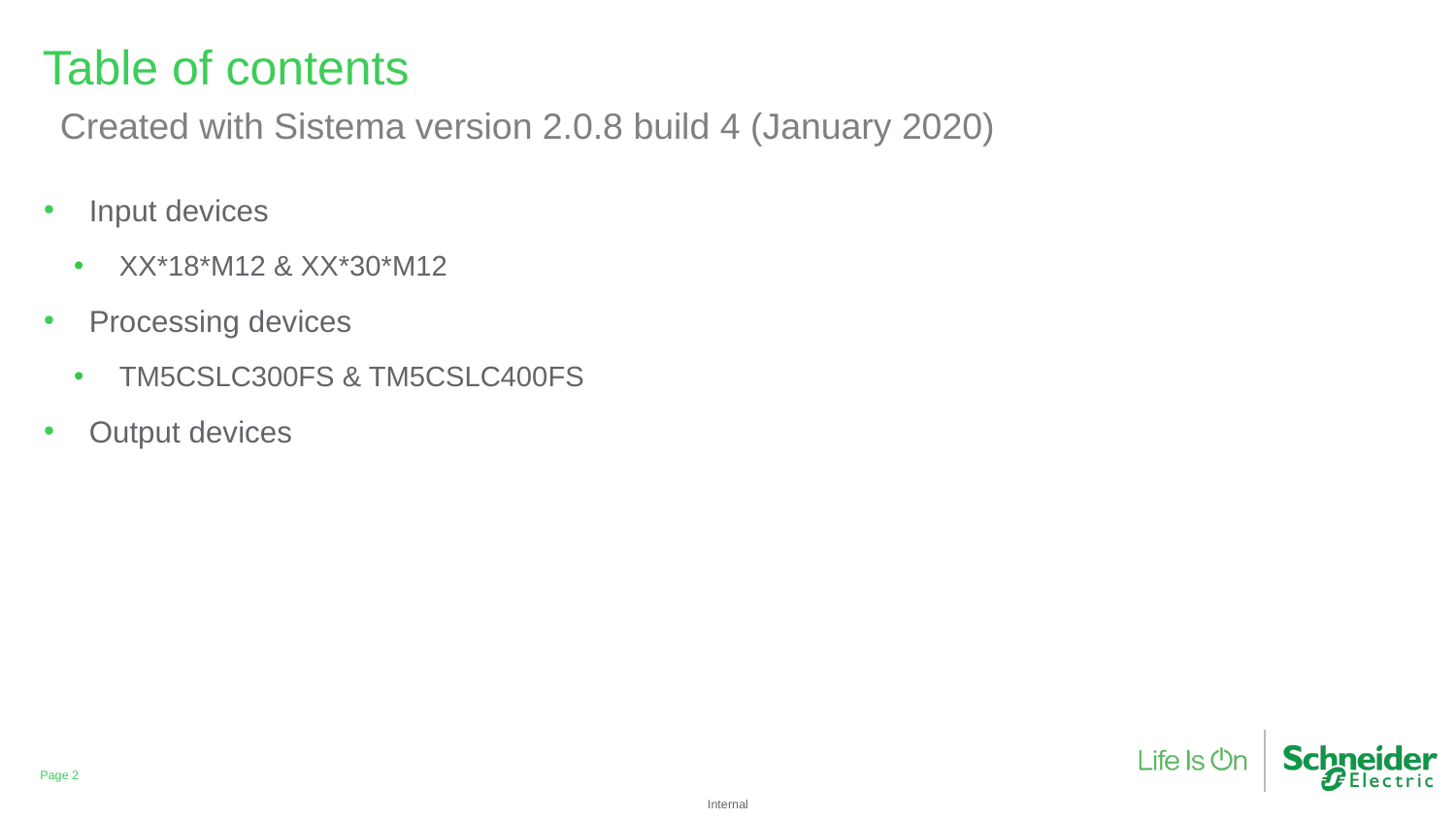

Table of contents
Created with Sistema version 2.0.8 build 4 (January 2020)
Input devices
XX*18*M12 & XX*30*M12
Processing devices
TM5CSLC300FS & TM5CSLC400FS
Output devices

Page 2